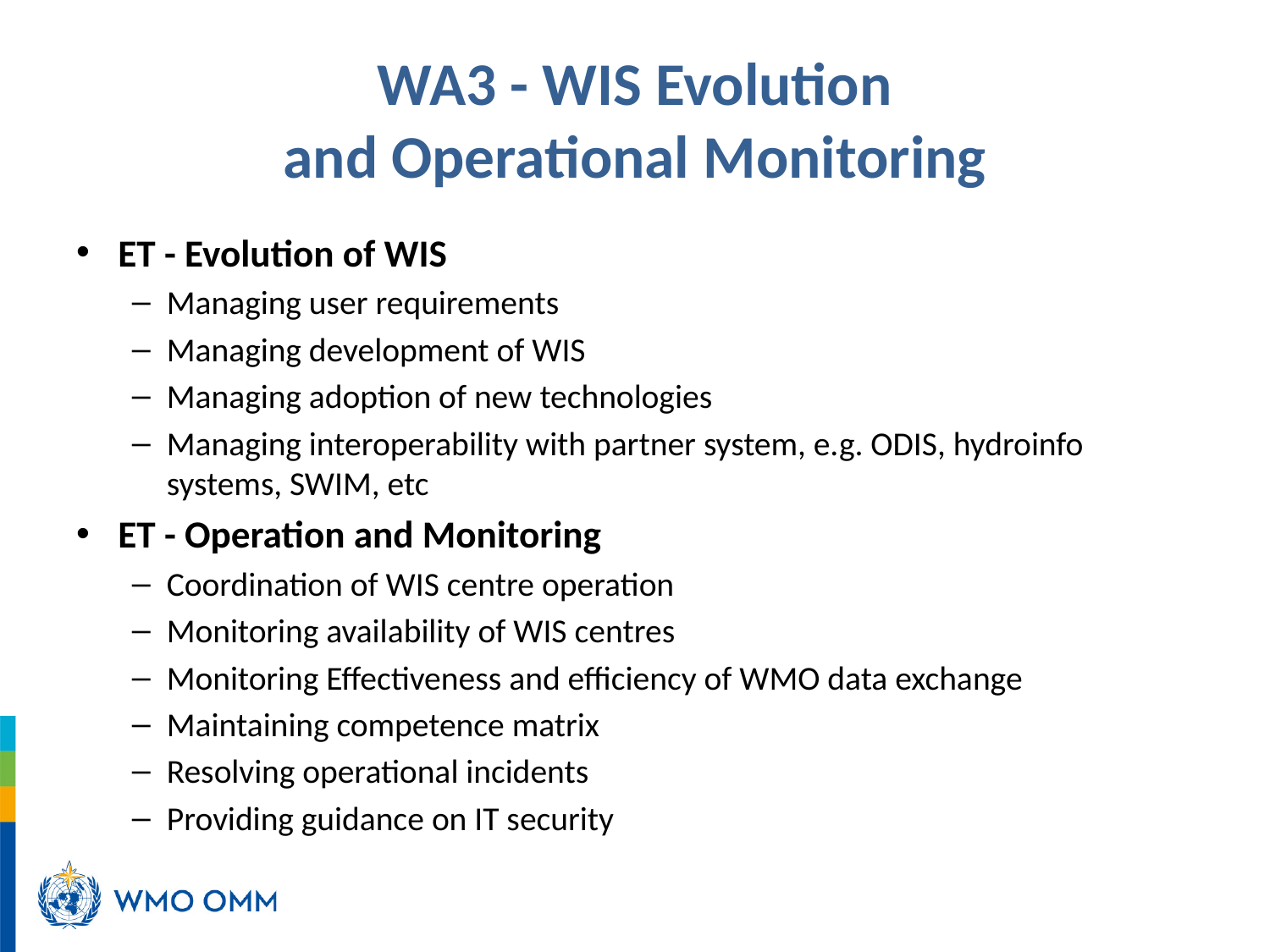

# WA3 - WIS Evolution and Operational Monitoring
ET - Evolution of WIS
Managing user requirements
Managing development of WIS
Managing adoption of new technologies
Managing interoperability with partner system, e.g. ODIS, hydroinfo  systems, SWIM, etc
ET - Operation and Monitoring
Coordination of WIS centre operation
Monitoring availability of WIS centres
Monitoring Effectiveness and efficiency of WMO data exchange
Maintaining competence matrix
Resolving operational incidents
Providing guidance on IT security